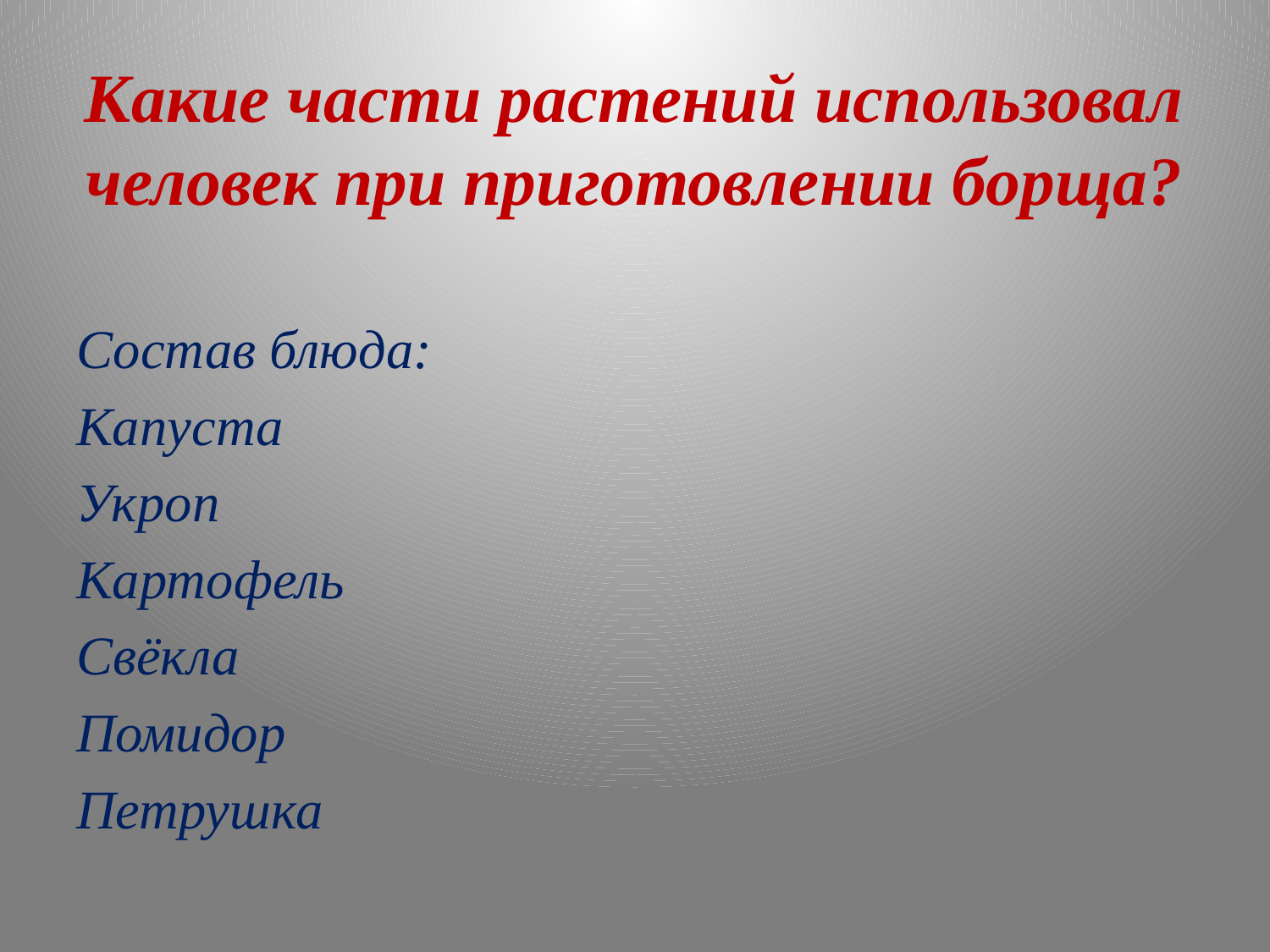

# Какие части растений использовал человек при приготовлении борща?
Состав блюда:
Капуста
Укроп
Картофель
Свёкла
Помидор
Петрушка